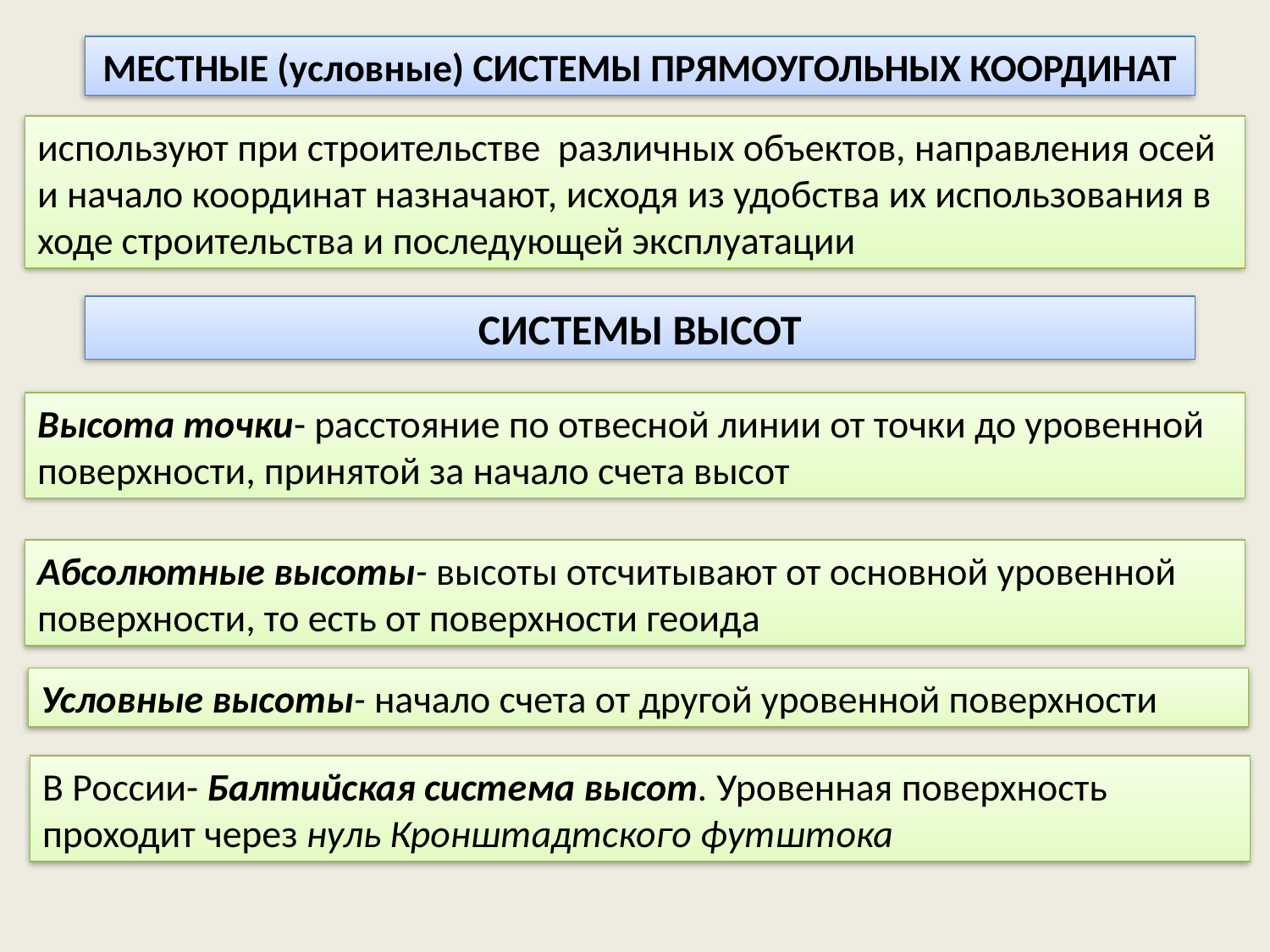

МЕСТНЫЕ (условные) СИСТЕМЫ ПРЯМОУГОЛЬНЫХ КООРДИНАТ
используют при строительстве  различных объектов, направления осей и начало координат назначают, исходя из удобства их использования в ходе строительства и последующей эксплуатации
СИСТЕМЫ ВЫСОТ
Высота точки- расстояние по отвесной линии от точки до уровенной поверхности, принятой за начало счета высот
Абсолютные высоты- высоты отсчитывают от основной уровенной поверхности, то есть от поверхности геоида
Условные высоты- начало счета от другой уровенной поверхности
В России- Балтийская система высот. Уровенная поверхность  проходит через нуль Кронштадтского футштока